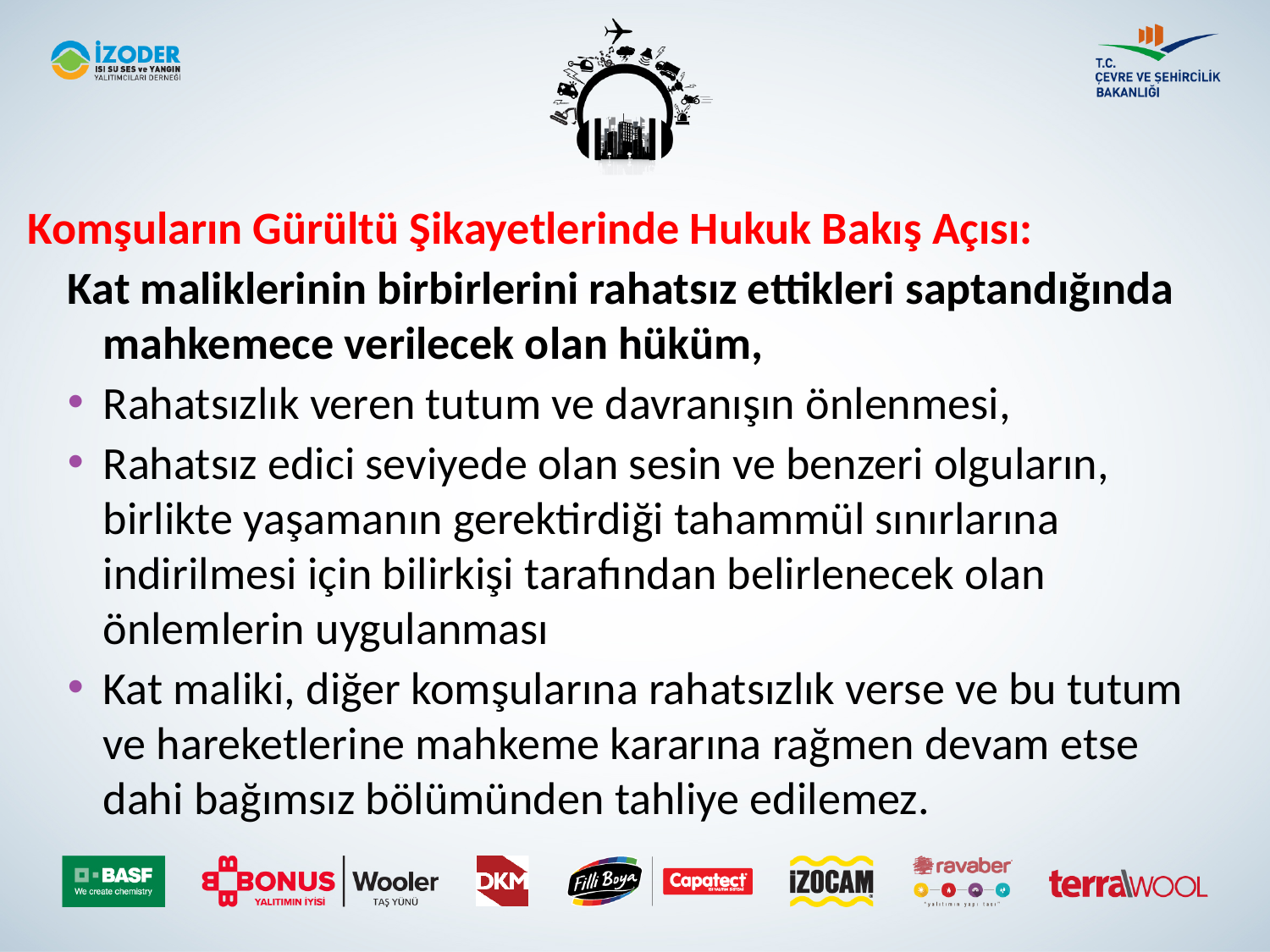

Komşuların Gürültü Şikayetlerinde Hukuk Bakış Açısı:
Kat maliklerinin birbirlerini rahatsız ettikleri saptandığında mahkemece verilecek olan hüküm,
Rahatsızlık veren tutum ve davranışın önlenmesi,
Rahatsız edici seviyede olan sesin ve benzeri olguların, birlikte yaşamanın gerektirdiği tahammül sınırlarına indirilmesi için bilirkişi tarafından belirlenecek olan önlemlerin uygulanması
Kat maliki, diğer komşularına rahatsızlık verse ve bu tutum ve hareketlerine mahkeme kararına rağmen devam etse dahi bağımsız bölümünden tahliye edilemez.